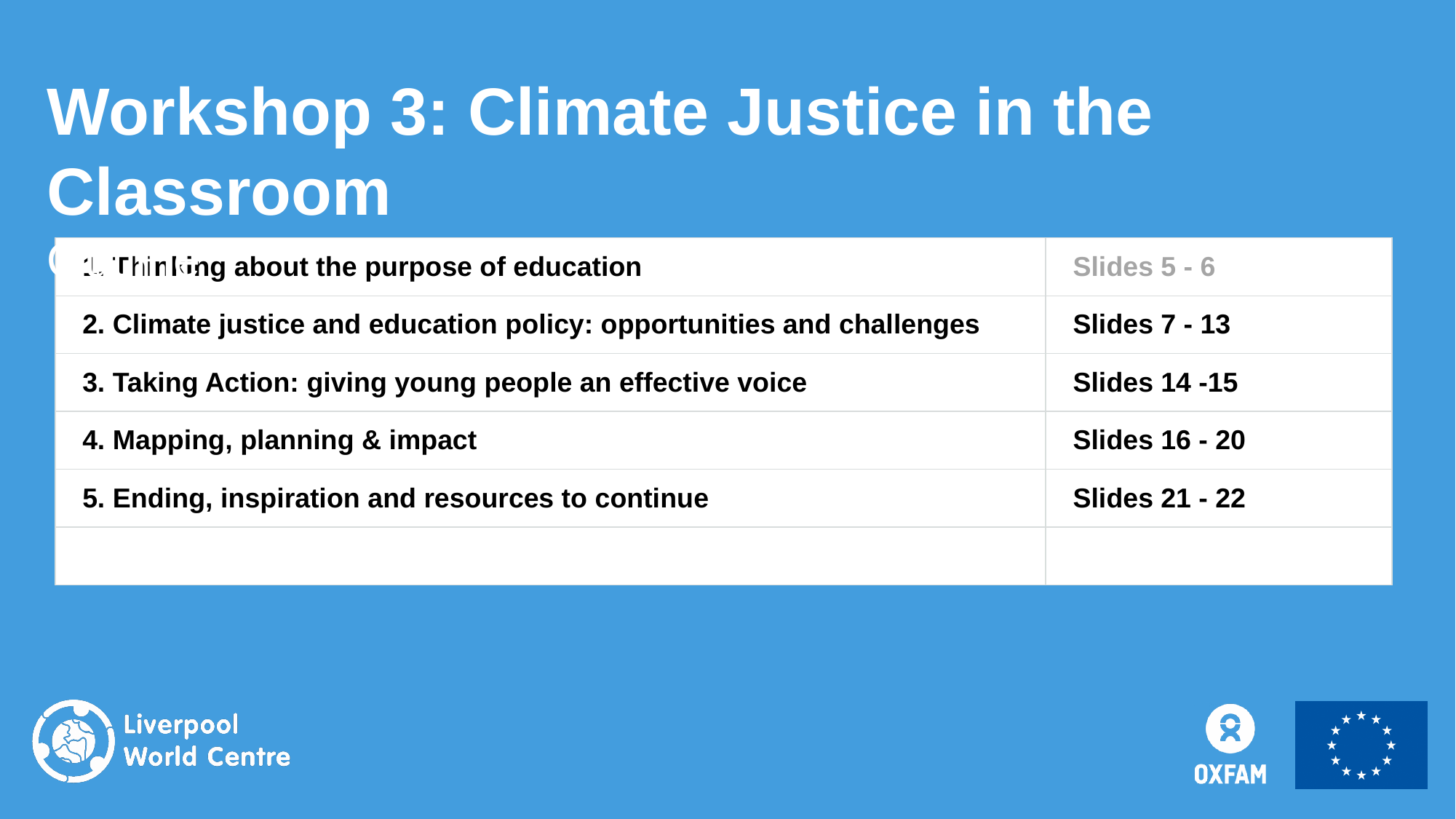

Workshop 3: Climate Justice in the Classroom
Outline
| 1. Thinking about the purpose of education | Slides 5 - 6 |
| --- | --- |
| 2. Climate justice and education policy: opportunities and challenges | Slides 7 - 13 |
| 3. Taking Action: giving young people an effective voice | Slides 14 -15 |
| 4. Mapping, planning & impact | Slides 16 - 20 |
| 5. Ending, inspiration and resources to continue | Slides 21 - 22 |
|  |  |